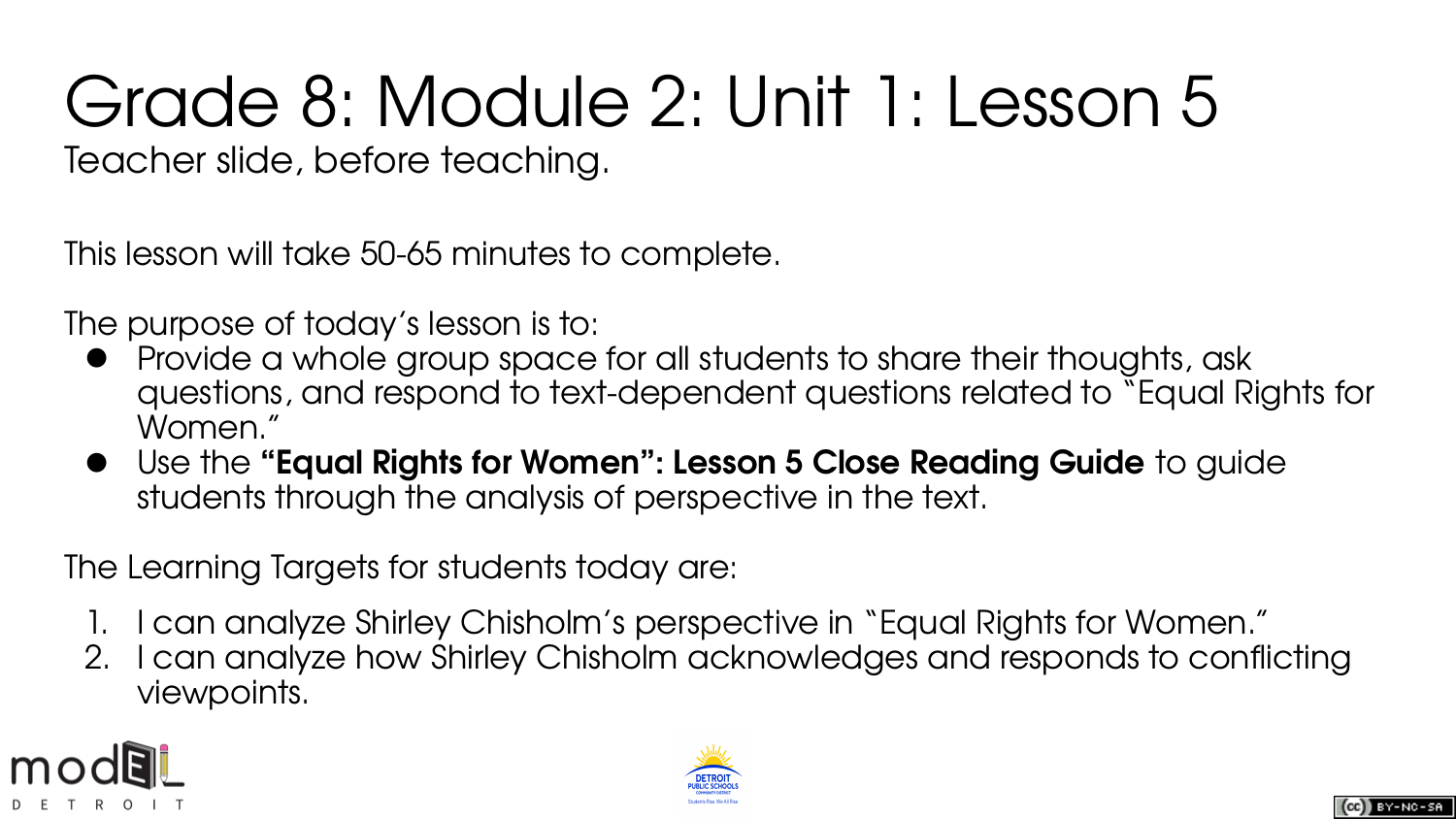

# Grade 8: Module 2: Unit 1: Lesson 5
Teacher slide, before teaching.
This lesson will take 50-65 minutes to complete.

The purpose of today’s lesson is to:
Provide a whole group space for all students to share their thoughts, ask questions, and respond to text-dependent questions related to “Equal Rights for Women.”
Use the “Equal Rights for Women”: Lesson 5 Close Reading Guide to guide students through the analysis of perspective in the text.

The Learning Targets for students today are:
I can analyze Shirley Chisholm’s perspective in “Equal Rights for Women.”
I can analyze how Shirley Chisholm acknowledges and responds to conflicting viewpoints.